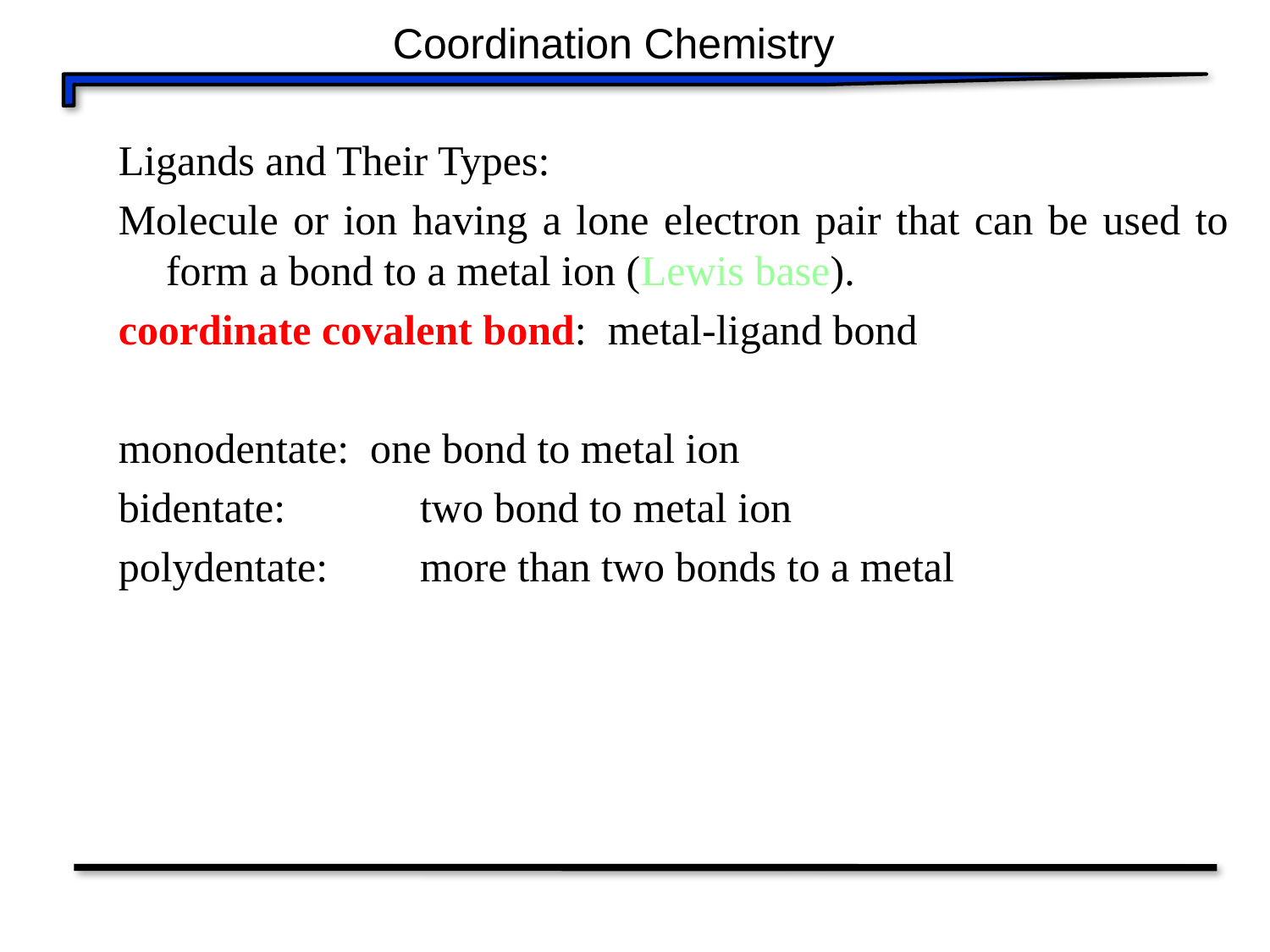

Coordination Chemistry

Ligands and Their Types:
Molecule or ion having a lone electron pair that can be used to form a bond to a metal ion (Lewis base).
coordinate covalent bond:  metal-ligand bond

monodentate:  one bond to metal ion
bidentate:  	two bond to metal ion
polydentate:  	more than two bonds to a metal